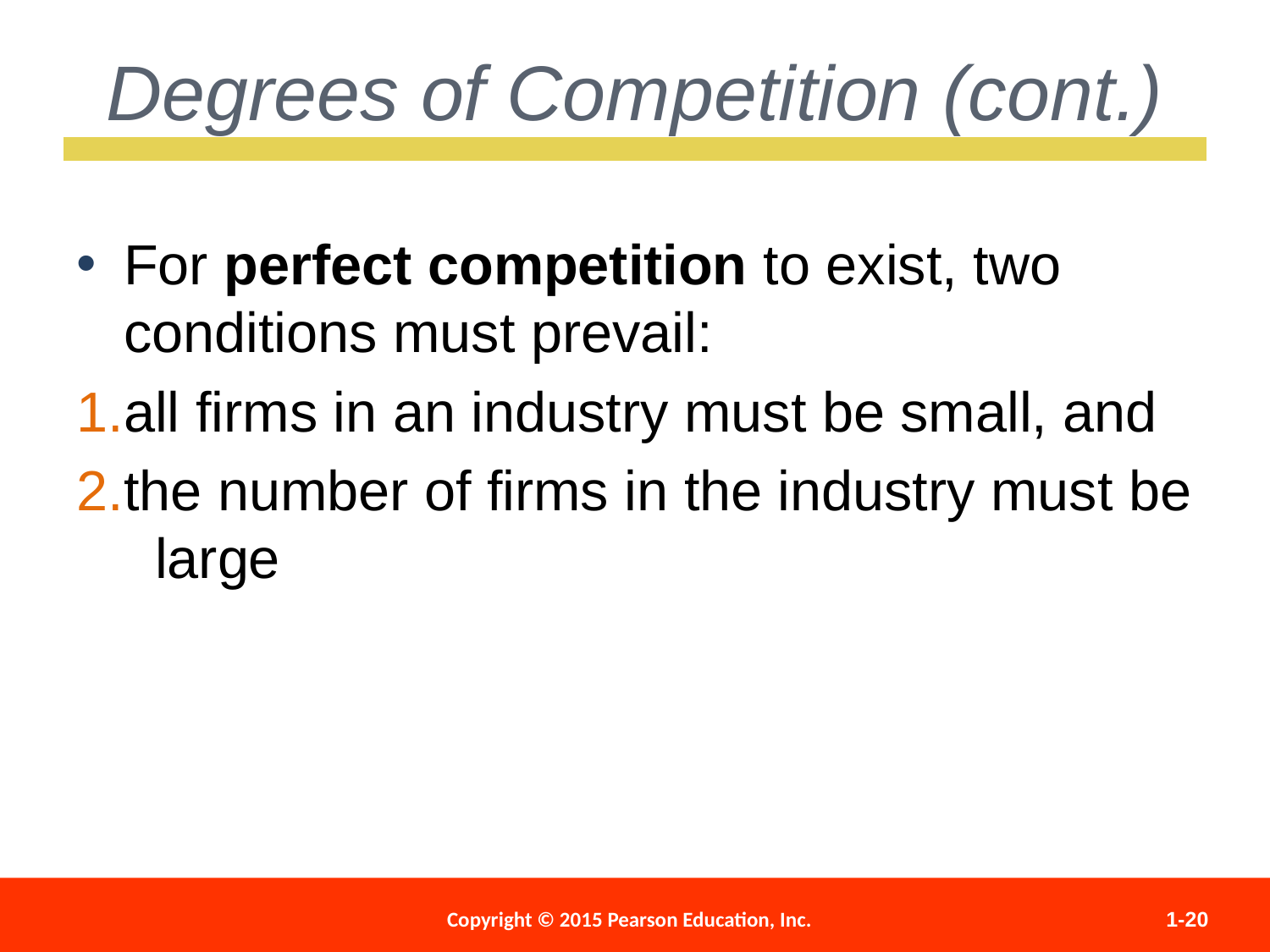

Degrees of Competition (cont.)
For perfect competition to exist, two conditions must prevail:
all firms in an industry must be small, and
the number of firms in the industry must be   large